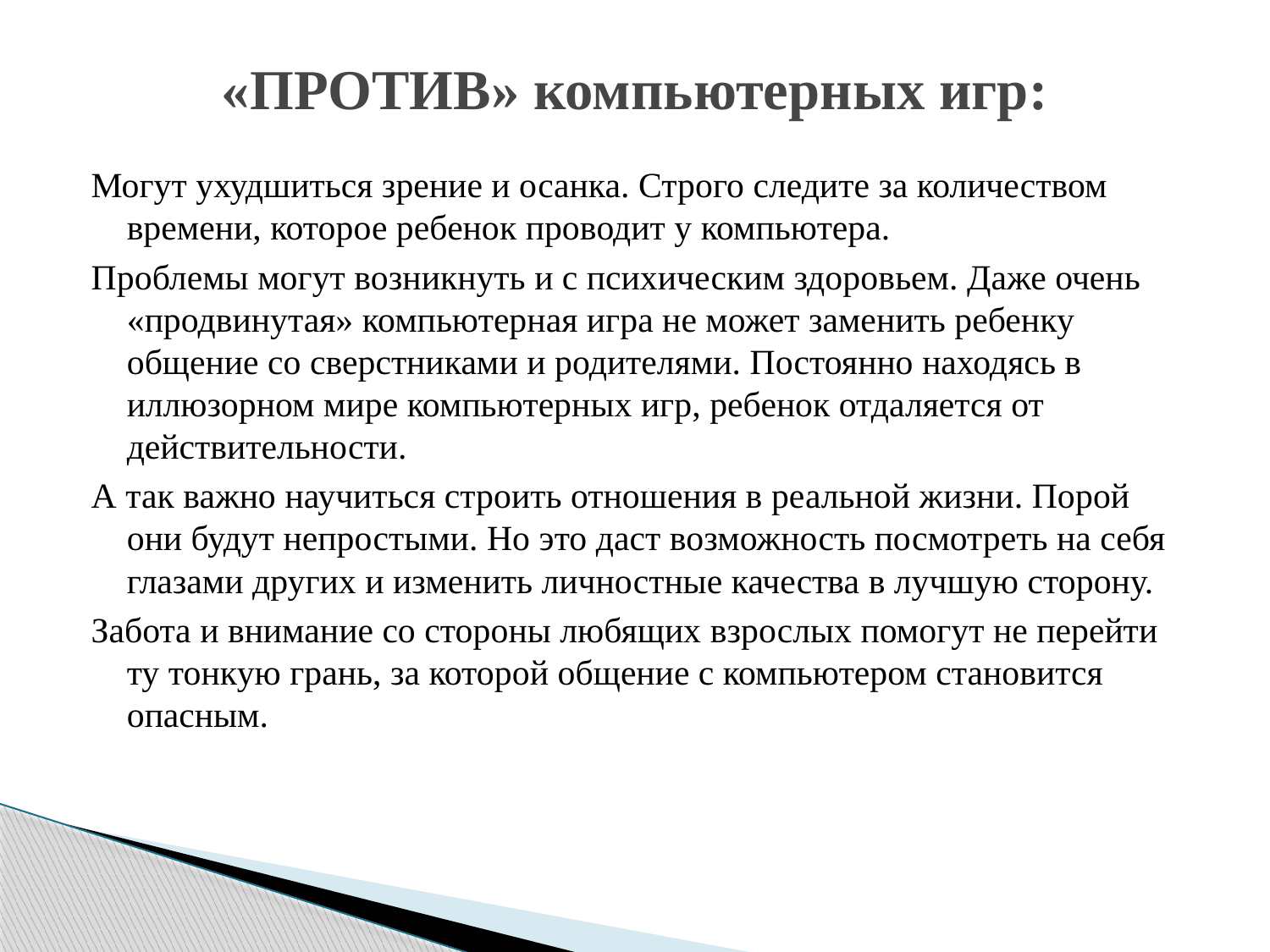

# «ПРОТИВ» компьютерных игр:
Могут ухудшиться зрение и осанка. Строго следите за количеством времени, которое ребенок проводит у компьютера.
Проблемы могут возникнуть и с психическим здоровьем. Даже очень «продвинутая» компьютерная игра не может заменить ребенку общение со сверстниками и родителями. Постоянно находясь в иллюзорном мире компьютерных игр, ребенок отдаляется от действительности.
А так важно научиться строить отношения в реальной жизни. Порой они будут непростыми. Но это даст возможность посмотреть на себя глазами других и изменить личностные качества в лучшую сторону.
Забота и внимание со стороны любящих взрослых помогут не перейти ту тонкую грань, за которой общение с компьютером становится опасным.